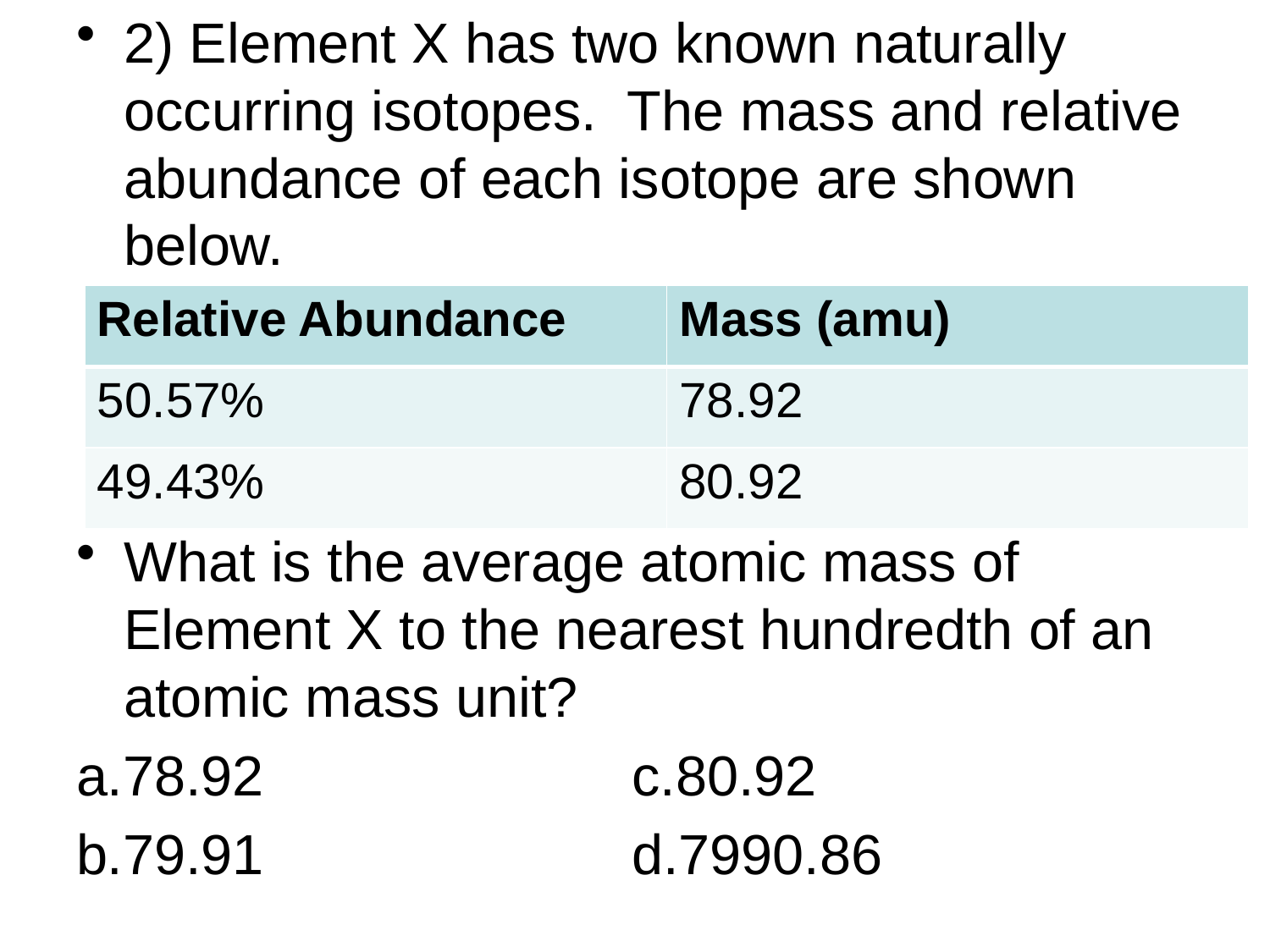

2) Element X has two known naturally occurring isotopes.  The mass and relative abundance of each isotope are shown below.

What is the average atomic mass of Element X to the nearest hundredth of an atomic mass unit?
a.78.92			c.80.92
b.79.91			d.7990.86

| Relative Abundance | Mass (amu) |
| --- | --- |
| 50.57% | 78.92 |
| 49.43% | 80.92 |